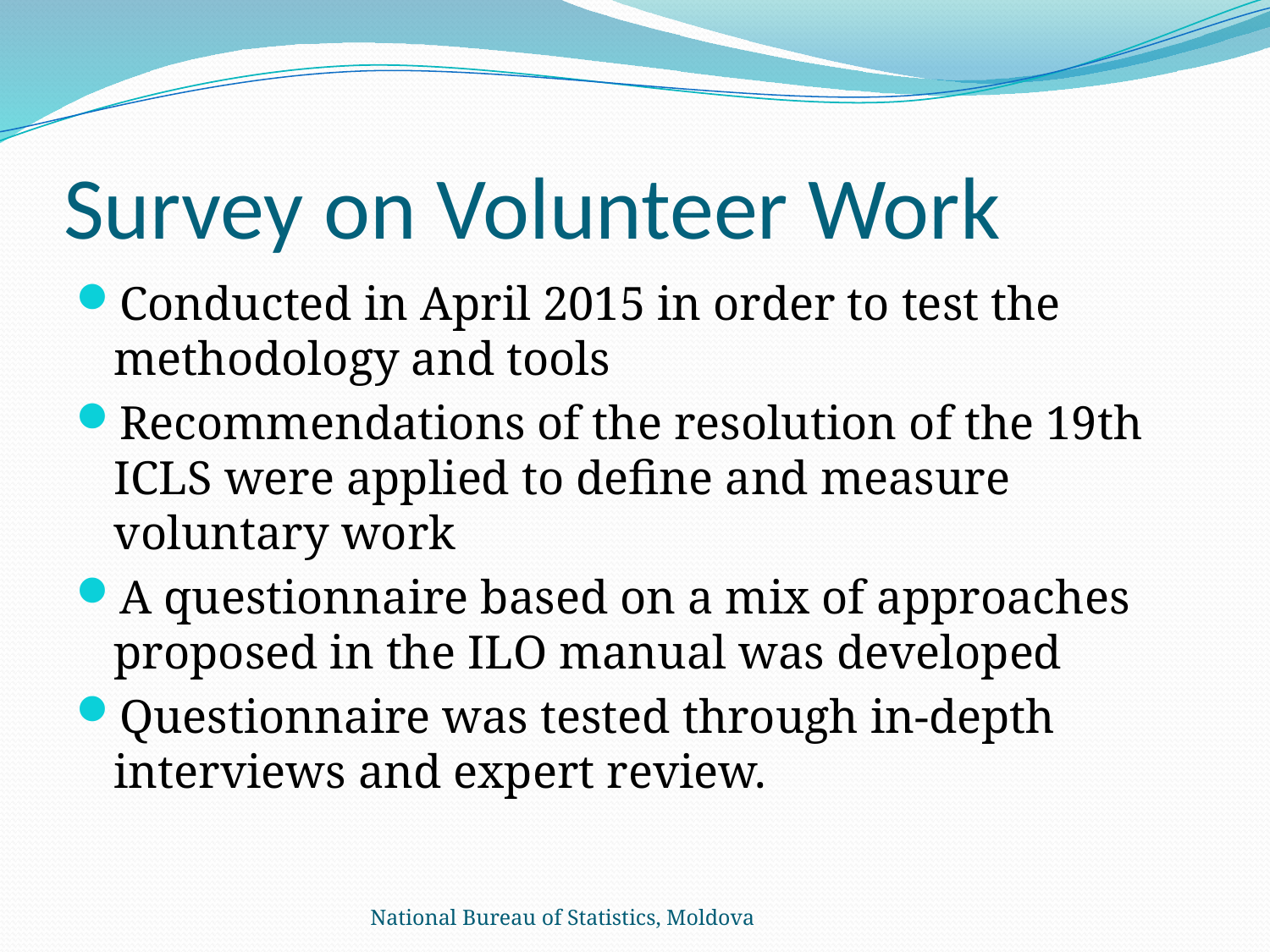

# Survey on Volunteer Work
Conducted in April 2015 in order to test the methodology and tools
Recommendations of the resolution of the 19th ICLS were applied to define and measure voluntary work
A questionnaire based on a mix of approaches proposed in the ILO manual was developed
Questionnaire was tested through in-depth interviews and expert review.
National Bureau of Statistics, Moldova